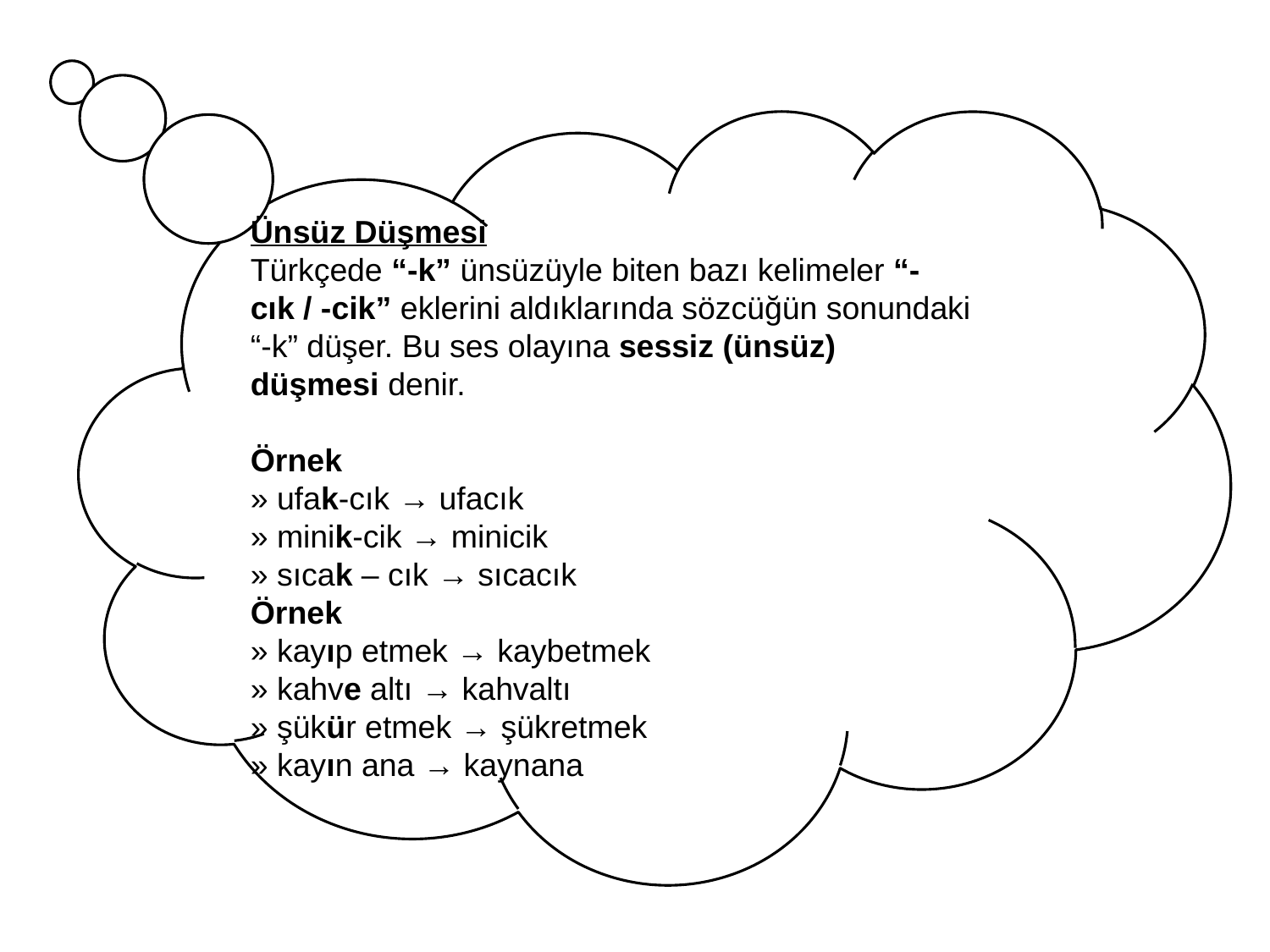

Ünsüz Düşmesi
Türkçede “-k” ünsüzüyle biten bazı kelimeler “-cık / -cik” eklerini aldıklarında sözcüğün sonundaki “-k” düşer. Bu ses olayına sessiz (ünsüz) düşmesi denir.

Örnek
» ufak-cık → ufacık
» minik-cik → minicik
» sıcak – cık → sıcacık
Örnek
» kayıp etmek → kaybetmek
» kahve altı → kahvaltı
» şükür etmek → şükretmek
» kayın ana → kaynana